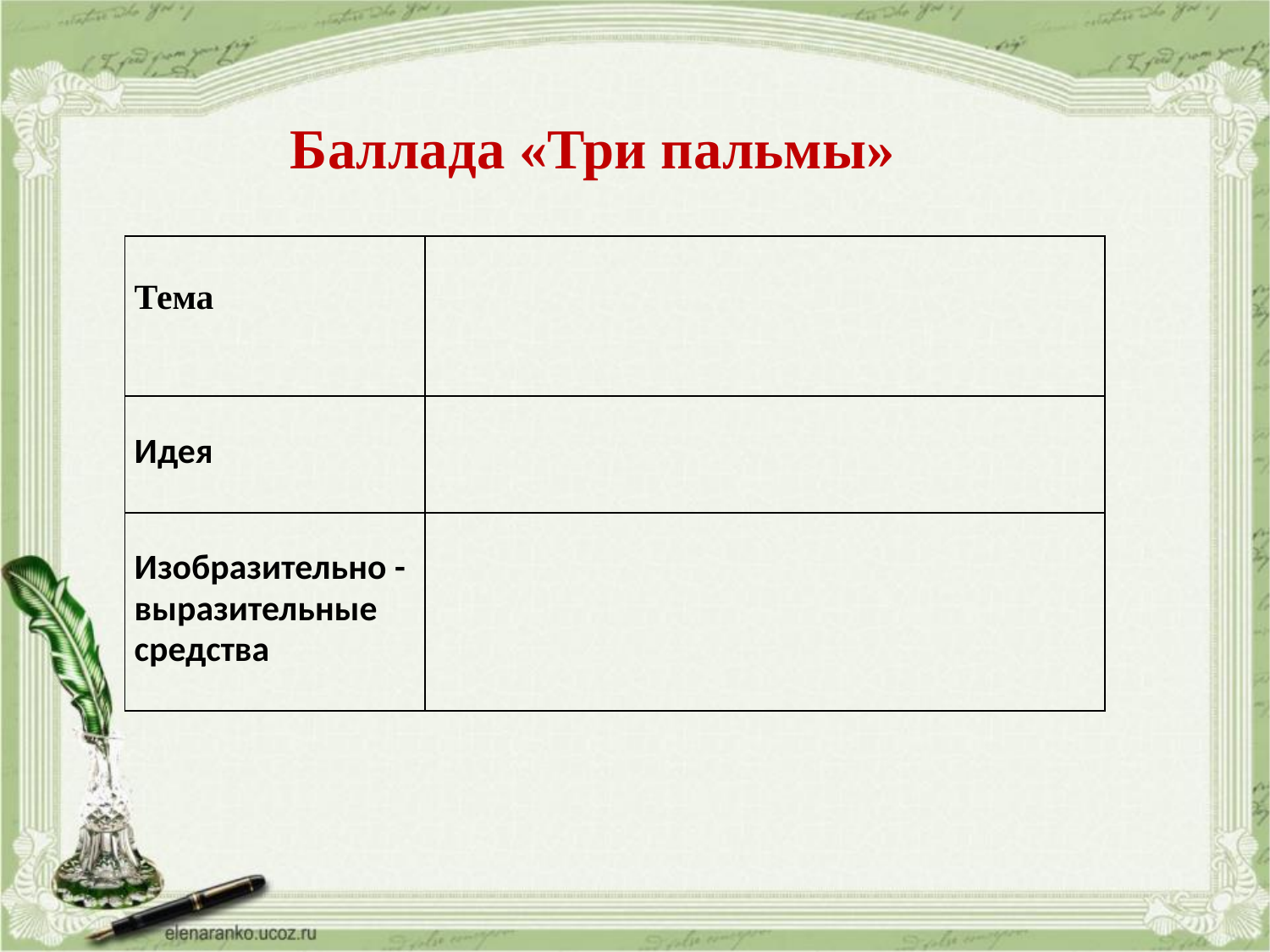

Баллада «Три пальмы»
| Тема |  |
| --- | --- |
| Идея |  |
| Изобразительно - выразительные средства |  |